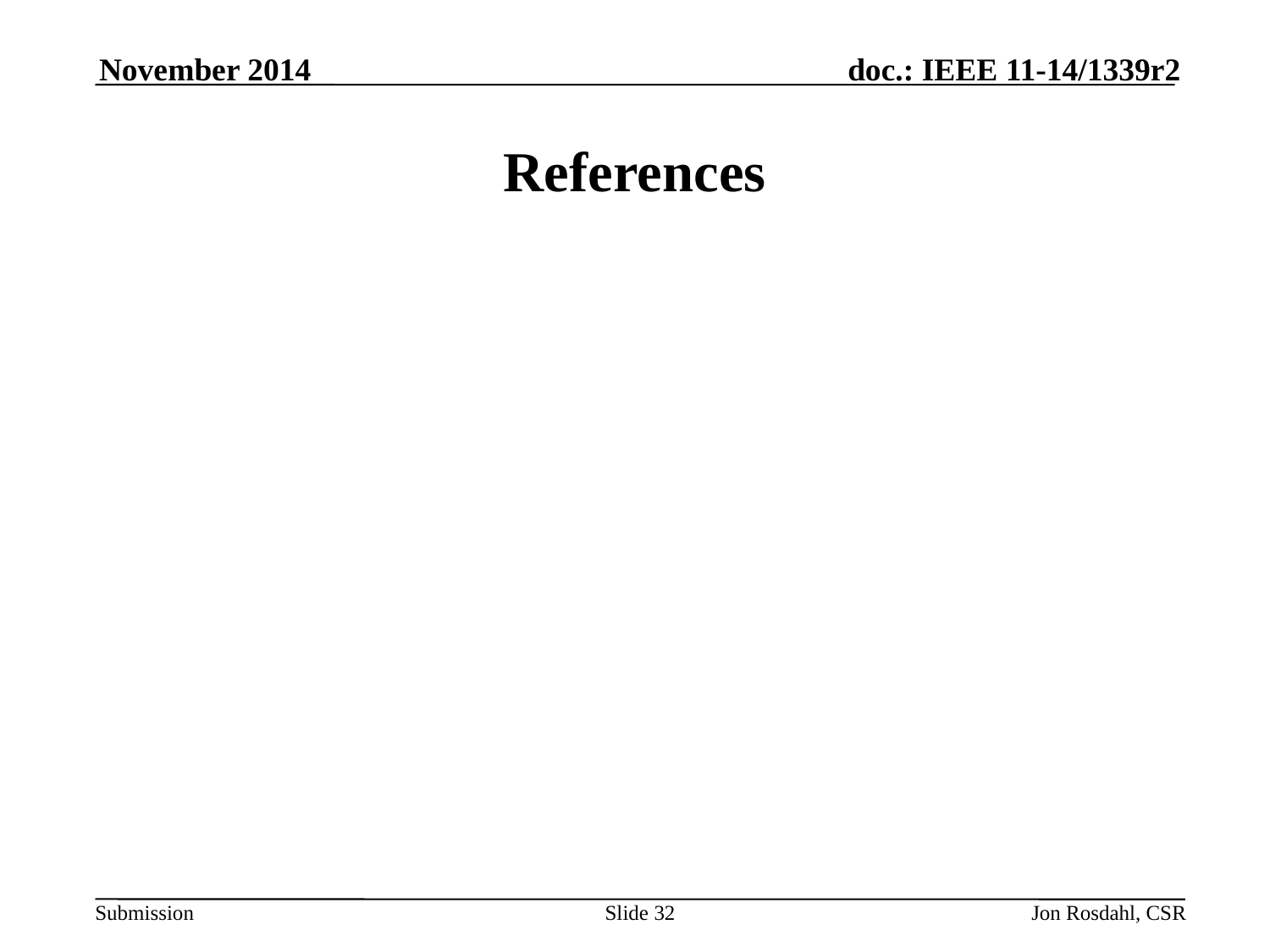

November 2014
# References

Slide 32
Jon Rosdahl, CSR